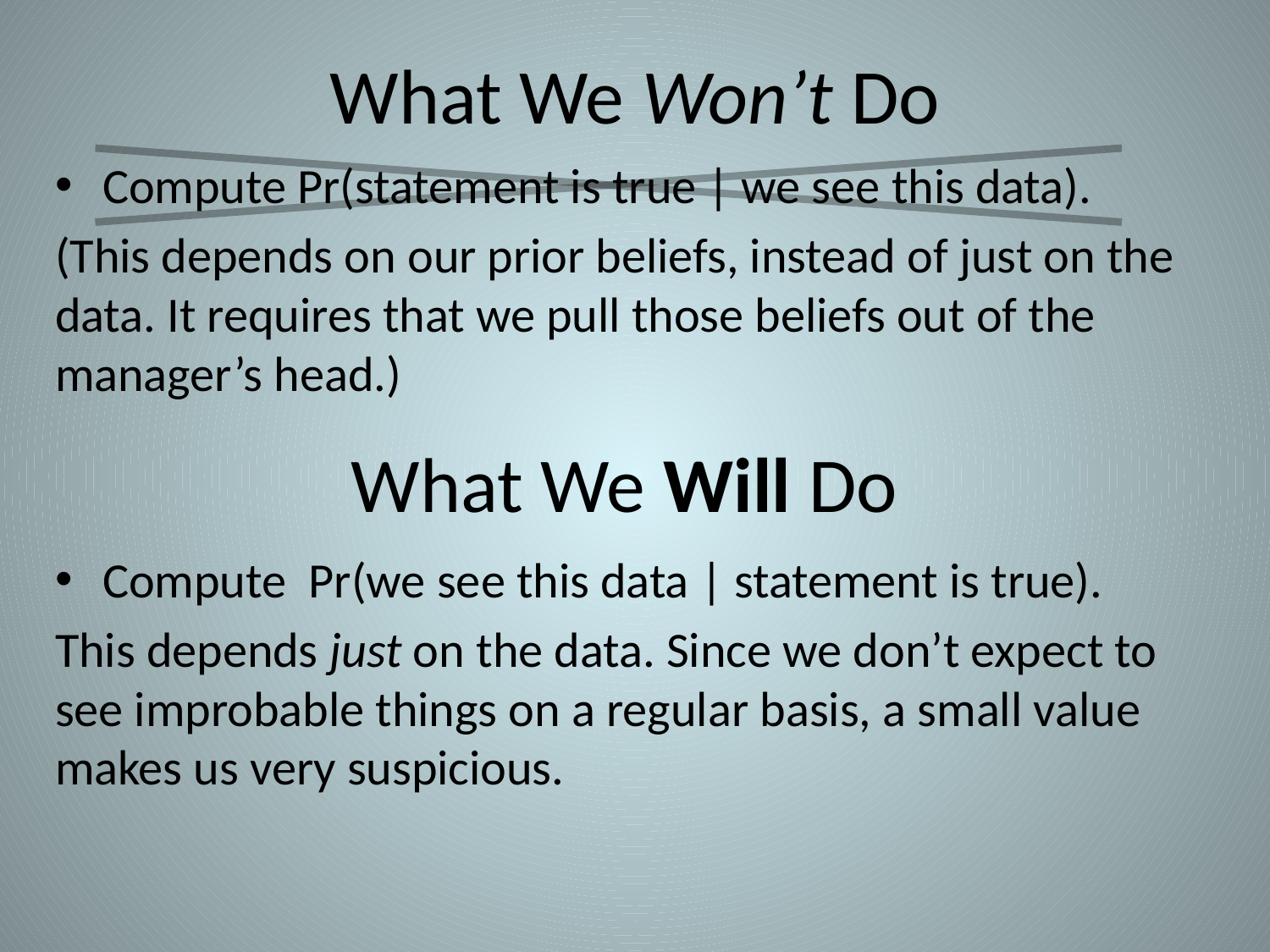

# What We Won’t Do
Compute Pr(statement is true | we see this data).
(This depends on our prior beliefs, instead of just on the data. It requires that we pull those beliefs out of the manager’s head.)

Compute  Pr(we see this data | statement is true).
This depends just on the data. Since we don’t expect to see improbable things on a regular basis, a small value makes us very suspicious.

What We Will Do